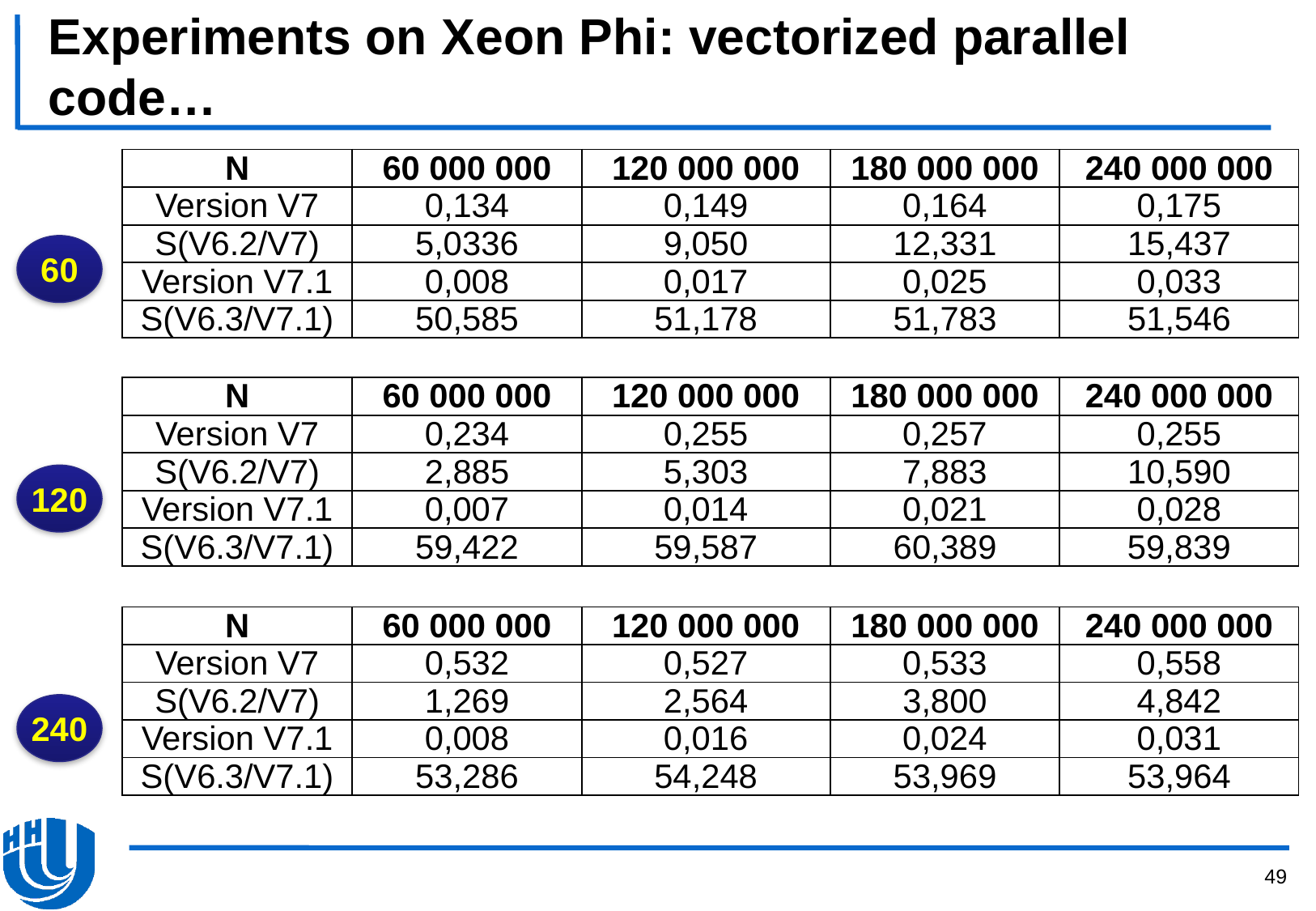

# Experiments on Xeon Phi: vectorized parallel code…
| N | 60 000 000 | 120 000 000 | 180 000 000 | 240 000 000 |
| --- | --- | --- | --- | --- |
| Version V7 | 0,134 | 0,149 | 0,164 | 0,175 |
| S(V6.2/V7) | 5,0336 | 9,050 | 12,331 | 15,437 |
| Version V7.1 | 0,008 | 0,017 | 0,025 | 0,033 |
| S(V6.3/V7.1) | 50,585 | 51,178 | 51,783 | 51,546 |
60
| N | 60 000 000 | 120 000 000 | 180 000 000 | 240 000 000 |
| --- | --- | --- | --- | --- |
| Version V7 | 0,234 | 0,255 | 0,257 | 0,255 |
| S(V6.2/V7) | 2,885 | 5,303 | 7,883 | 10,590 |
| Version V7.1 | 0,007 | 0,014 | 0,021 | 0,028 |
| S(V6.3/V7.1) | 59,422 | 59,587 | 60,389 | 59,839 |
120
| N | 60 000 000 | 120 000 000 | 180 000 000 | 240 000 000 |
| --- | --- | --- | --- | --- |
| Version V7 | 0,532 | 0,527 | 0,533 | 0,558 |
| S(V6.2/V7) | 1,269 | 2,564 | 3,800 | 4,842 |
| Version V7.1 | 0,008 | 0,016 | 0,024 | 0,031 |
| S(V6.3/V7.1) | 53,286 | 54,248 | 53,969 | 53,964 |
240